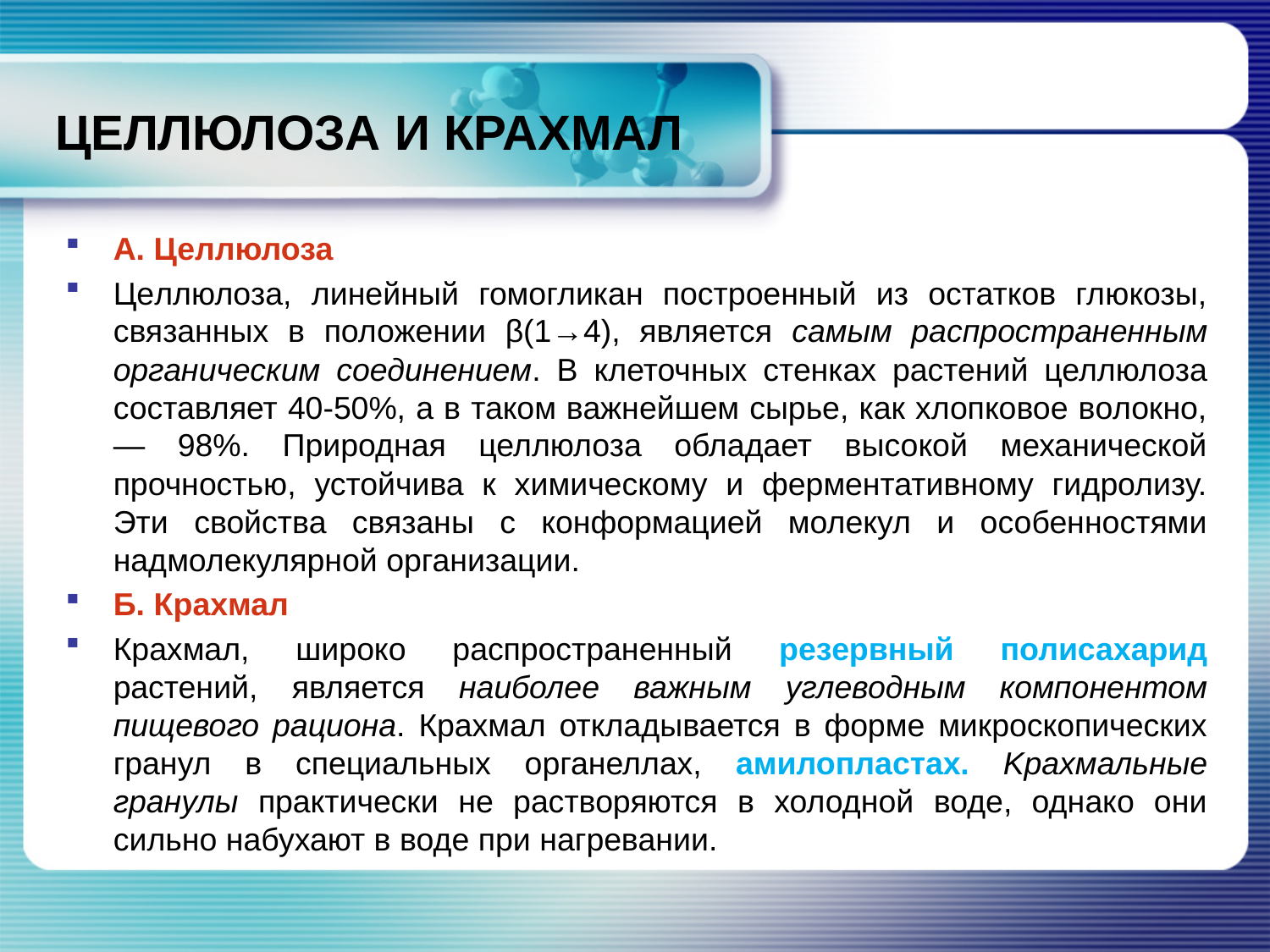

# Целлюлоза и Крахмал
А. Целлюлоза
Цeллюлoзa, линейный гомогликан построенный из остатков глюкозы, связанных в положении β(1→4), является самым распространенным органическим соединением. В клеточных стенках растений целлюлоза составляет 40-50%, а в таком важнейшем сыpьe, как хлопковое вoлoкнo, — 98%. Природная целлюлоза обладает высокой механической прочностью, устойчива к химическому и ферментативному гидролизу. Эти свойства связаны с конформацией молекул и особенностями надмолекулярной организации.
Б. Крахмал
Крахмал, широко распространенный резервный полисахарид растений, является наиболее важным углеводным компонентом пищевого рациона. Крахмал откладывается в форме микроскопических гранул в специальных органеллах, амилопластах. Kрахмальные гранулы практически не растворяются в холодной воде, однако они сильно набухают в воде при нагревании.